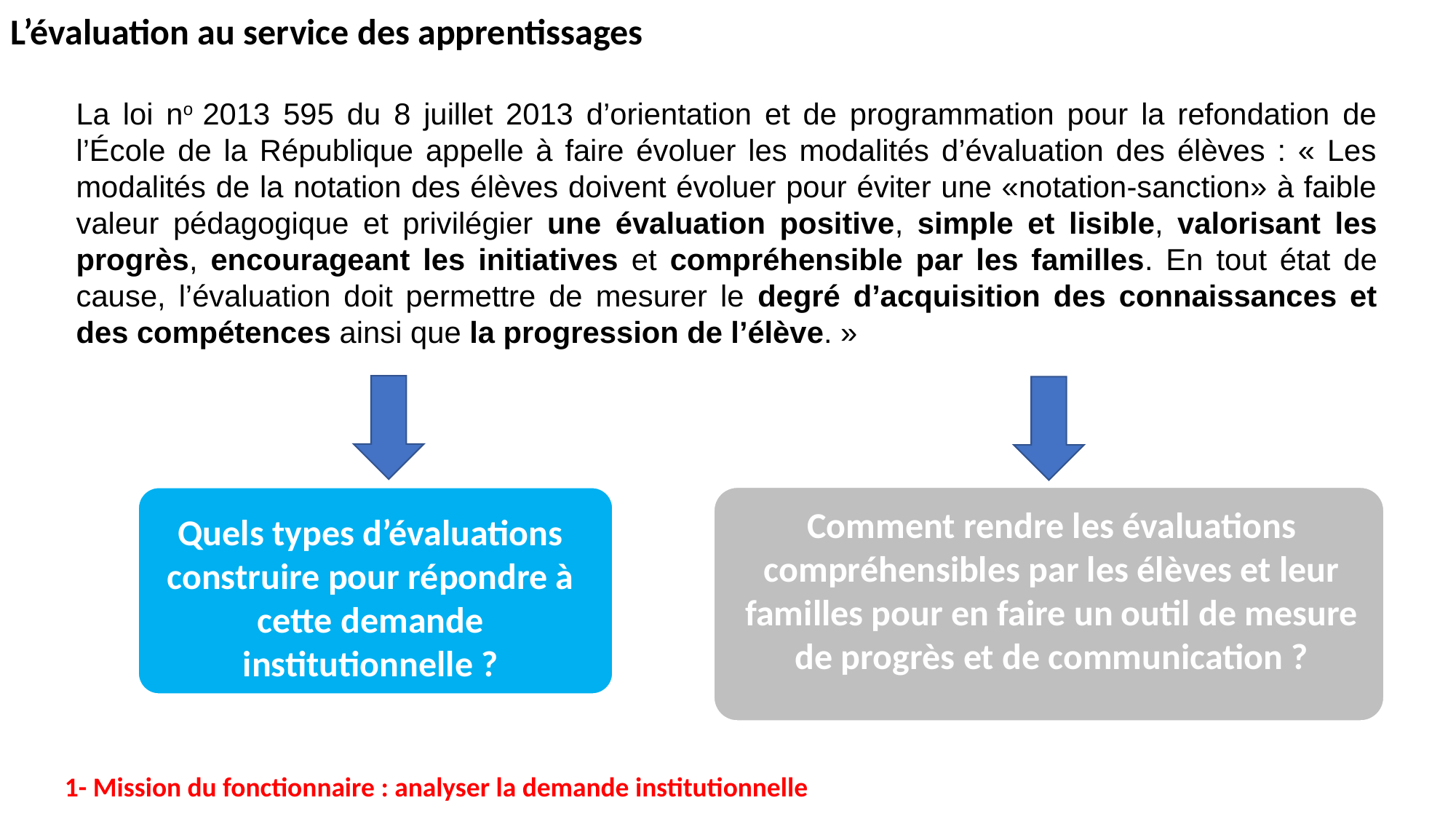

L’évaluation au service des apprentissages
La loi no 2013 595 du 8 juillet 2013 d’orientation et de programmation pour la refondation de l’École de la République appelle à faire évoluer les modalités d’évaluation des élèves : « Les modalités de la notation des élèves doivent évoluer pour éviter une «notation-sanction» à faible valeur pédagogique et privilégier une évaluation positive, simple et lisible, valorisant les progrès, encourageant les initiatives et compréhensible par les familles. En tout état de cause, l’évaluation doit permettre de mesurer le degré d’acquisition des connaissances et des compétences ainsi que la progression de l’élève. »

Comment rendre les évaluations compréhensibles par les élèves et leur familles pour en faire un outil de mesure de progrès et de communication ?

Quels types d’évaluations construire pour répondre à cette demande institutionnelle ?
1- Mission du fonctionnaire : analyser la demande institutionnelle